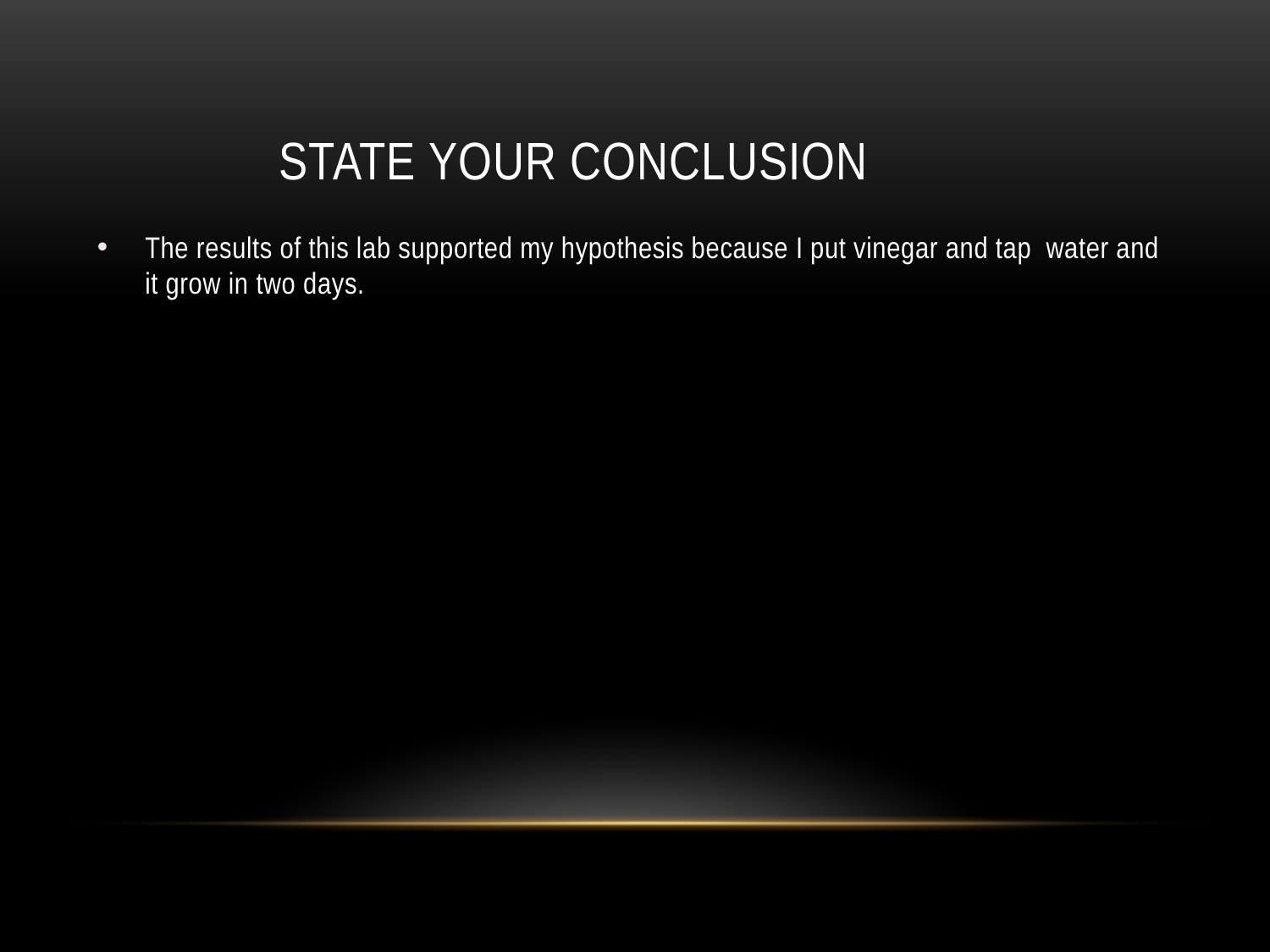

# State Your Conclusion
The results of this lab supported my hypothesis because I put vinegar and tap  water and it grow in two days.